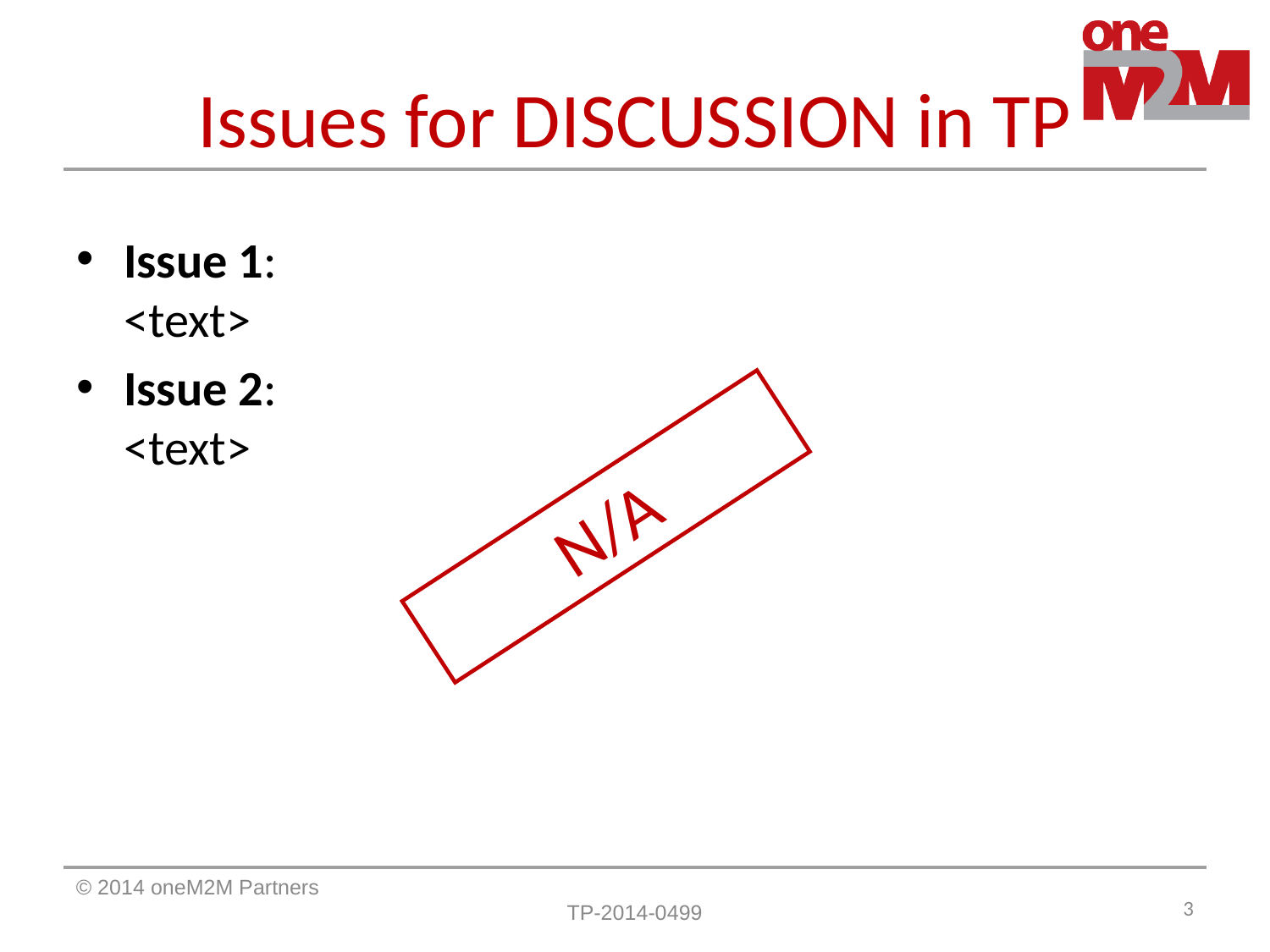

# Issues for DISCUSSION in TP
Issue 1:
<text>
Issue 2:
<text>

N/A
3